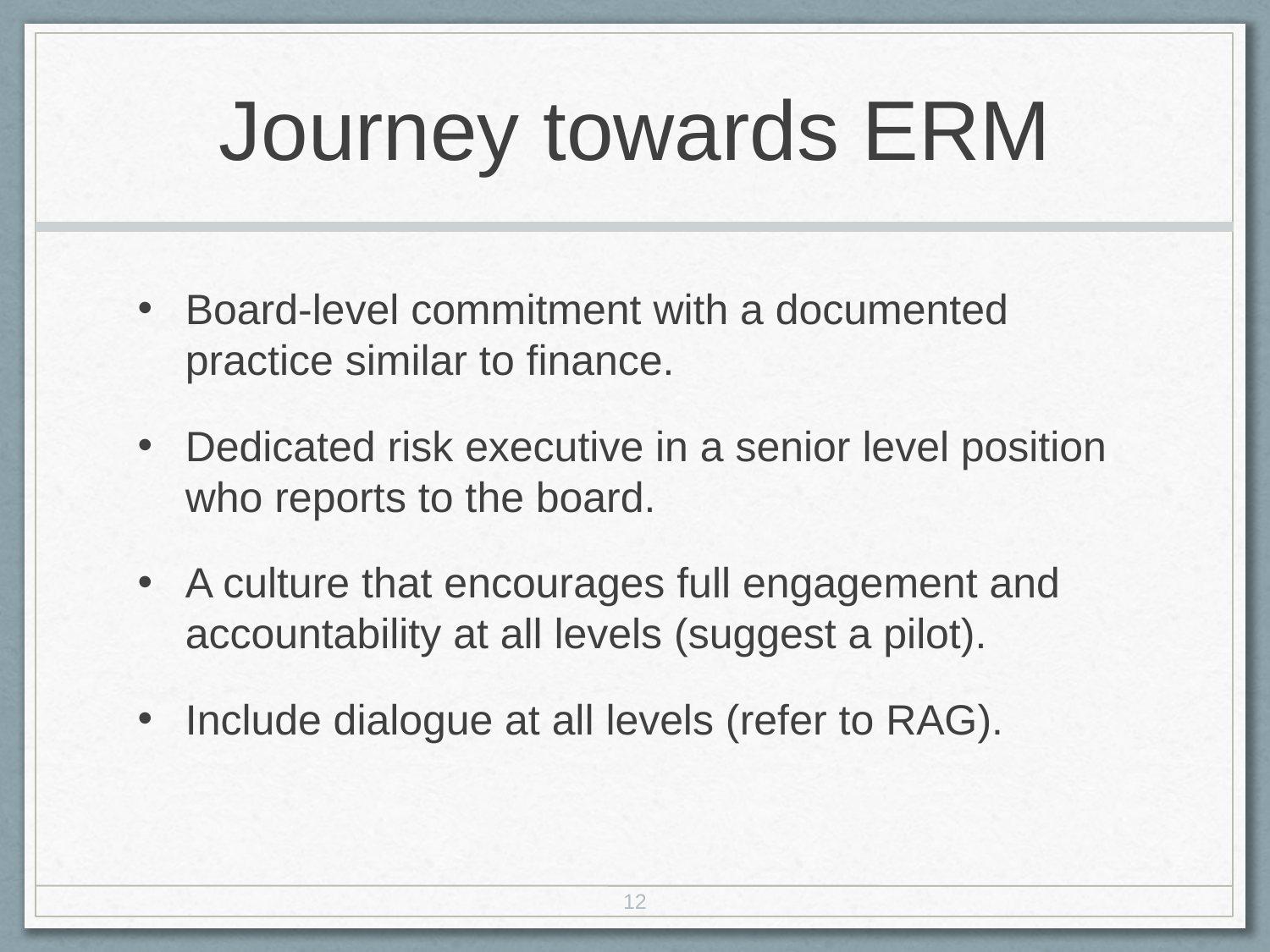

# Journey towards ERM
Board-level commitment with a documented practice similar to finance.
Dedicated risk executive in a senior level position who reports to the board.
A culture that encourages full engagement and accountability at all levels (suggest a pilot).
Include dialogue at all levels (refer to RAG).
12